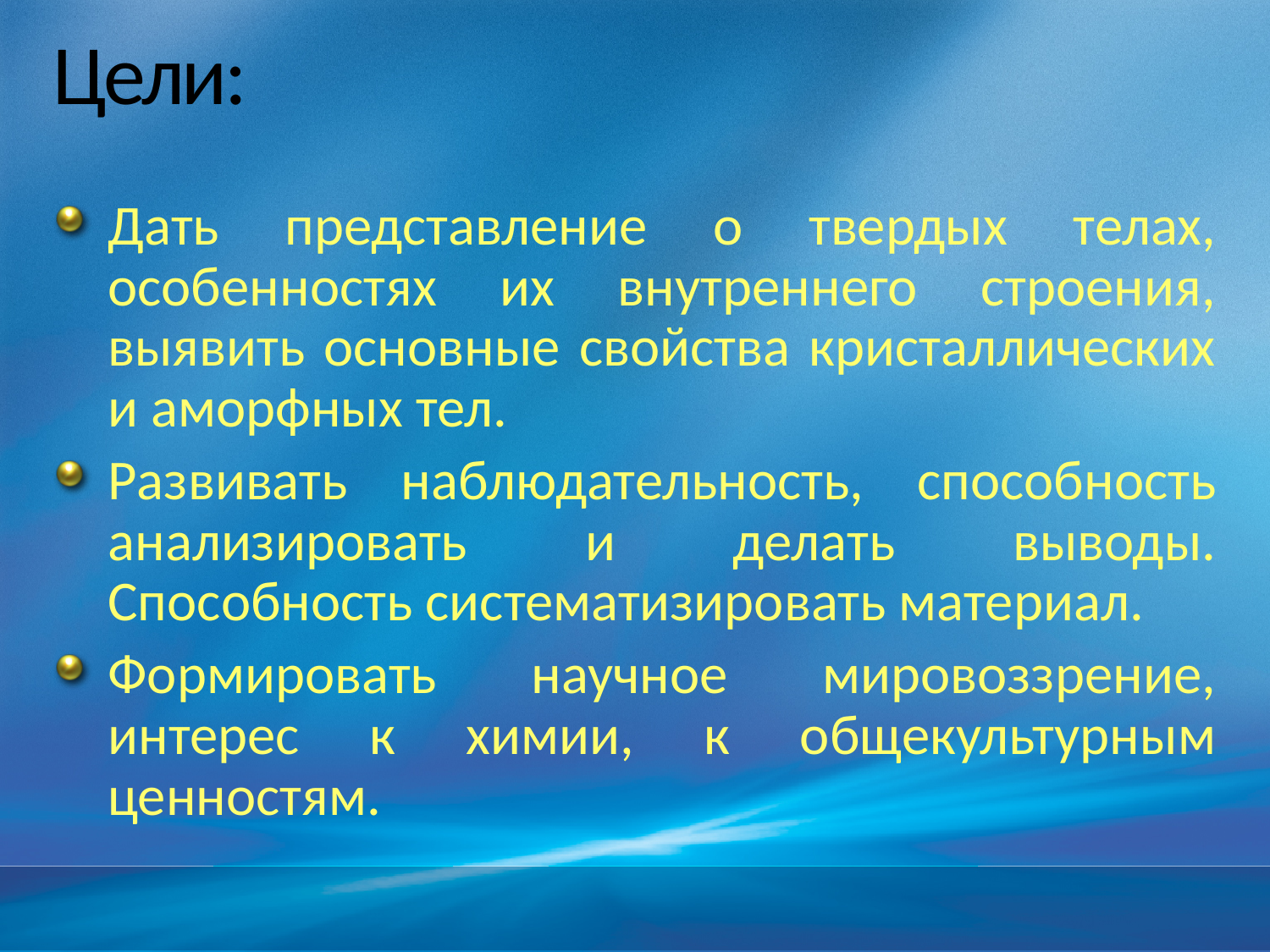

# Цели:
Дать представление о твердых телах, особенностях их внутреннего строения, выявить основные свойства кристаллических и аморфных тел.
Развивать наблюдательность, способность анализировать и делать выводы. Способность систематизировать материал.
Формировать научное мировоззрение, интерес к химии, к общекультурным ценностям.